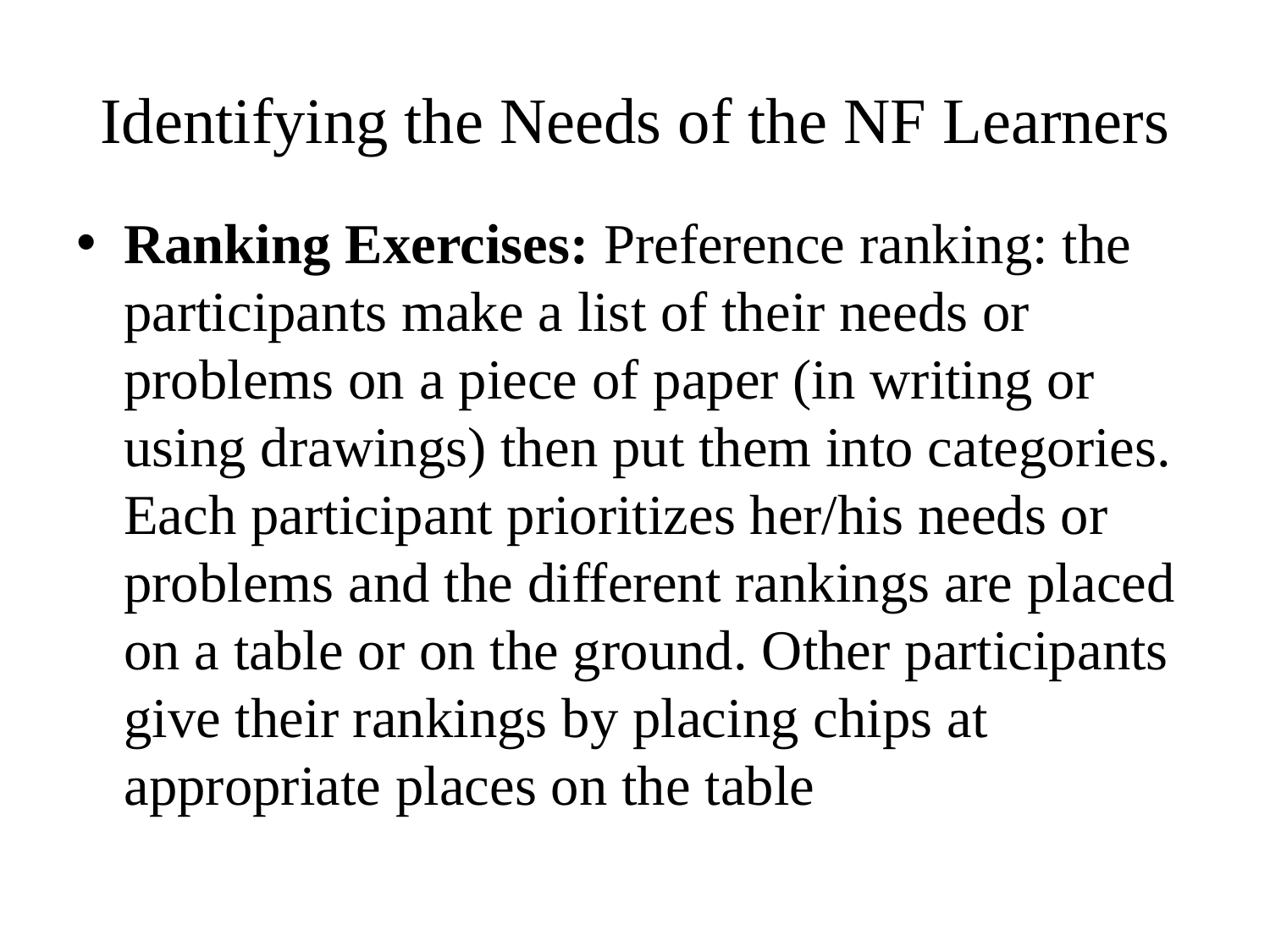

# Identifying the Needs of the NF Learners
Ranking Exercises: Preference ranking: the participants make a list of their needs or problems on a piece of paper (in writing or using drawings) then put them into categories. Each participant prioritizes her/his needs or problems and the different rankings are placed on a table or on the ground. Other participants give their rankings by placing chips at appropriate places on the table